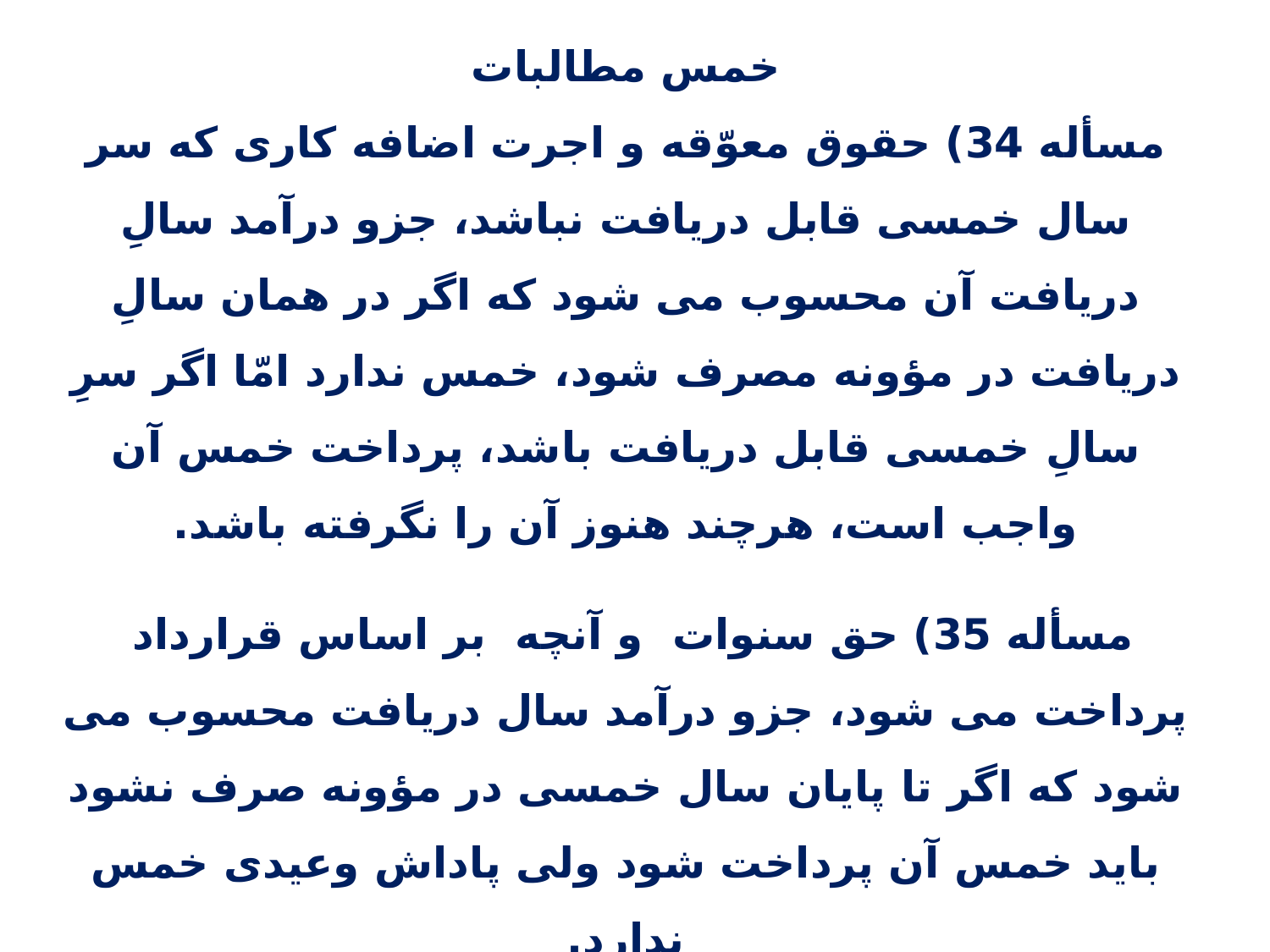

خمس مطالبات
مسأله 34) حقوق معوّقه و اجرت اضافه کاری که سر سال خمسی قابل دریافت نباشد، جزو درآمد سالِ دریافت آن محسوب می شود که اگر در همان سالِ دریافت در مؤونه مصرف شود، خمس ندارد امّا اگر سرِ سالِ خمسی قابل دریافت باشد، پرداخت خمس آن واجب است، هرچند هنوز آن را نگرفته باشد.

مسأله 35) حق سنوات  و آنچه  بر اساس قرارداد  پرداخت می شود، جزو درآمد سال دریافت محسوب می شود که اگر تا پایان سال خمسی در مؤونه صرف نشود باید خمس آن پرداخت شود ولی پاداش وعیدی خمس ندارد.

مسأله 36) پرداخت خمس حقوق بازنشستگی و پولی که به خاطر مرخصّیِ استفاده نشده پرداخت می‌شود، اگر تا سر سال خمسی باقی بماند، واجب است .